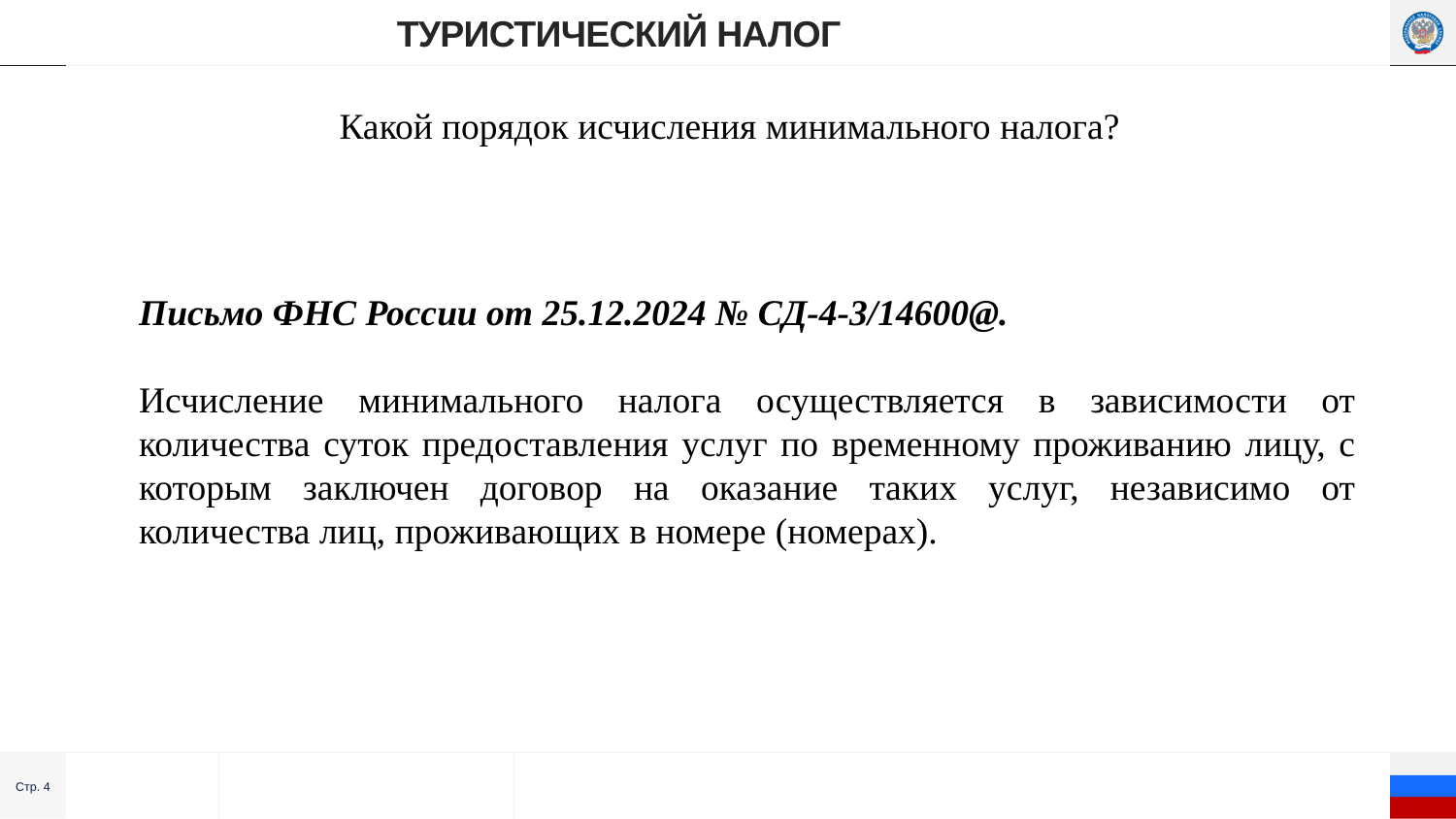

# Туристический налог
Какой порядок исчисления минимального налога?
Письмо ФНС России от 25.12.2024 № СД-4-3/14600@.

Исчисление минимального налога осуществляется в зависимости от количества суток предоставления услуг по временному проживанию лицу, с которым заключен договор на оказание таких услуг, независимо от количества лиц, проживающих в номере (номерах).